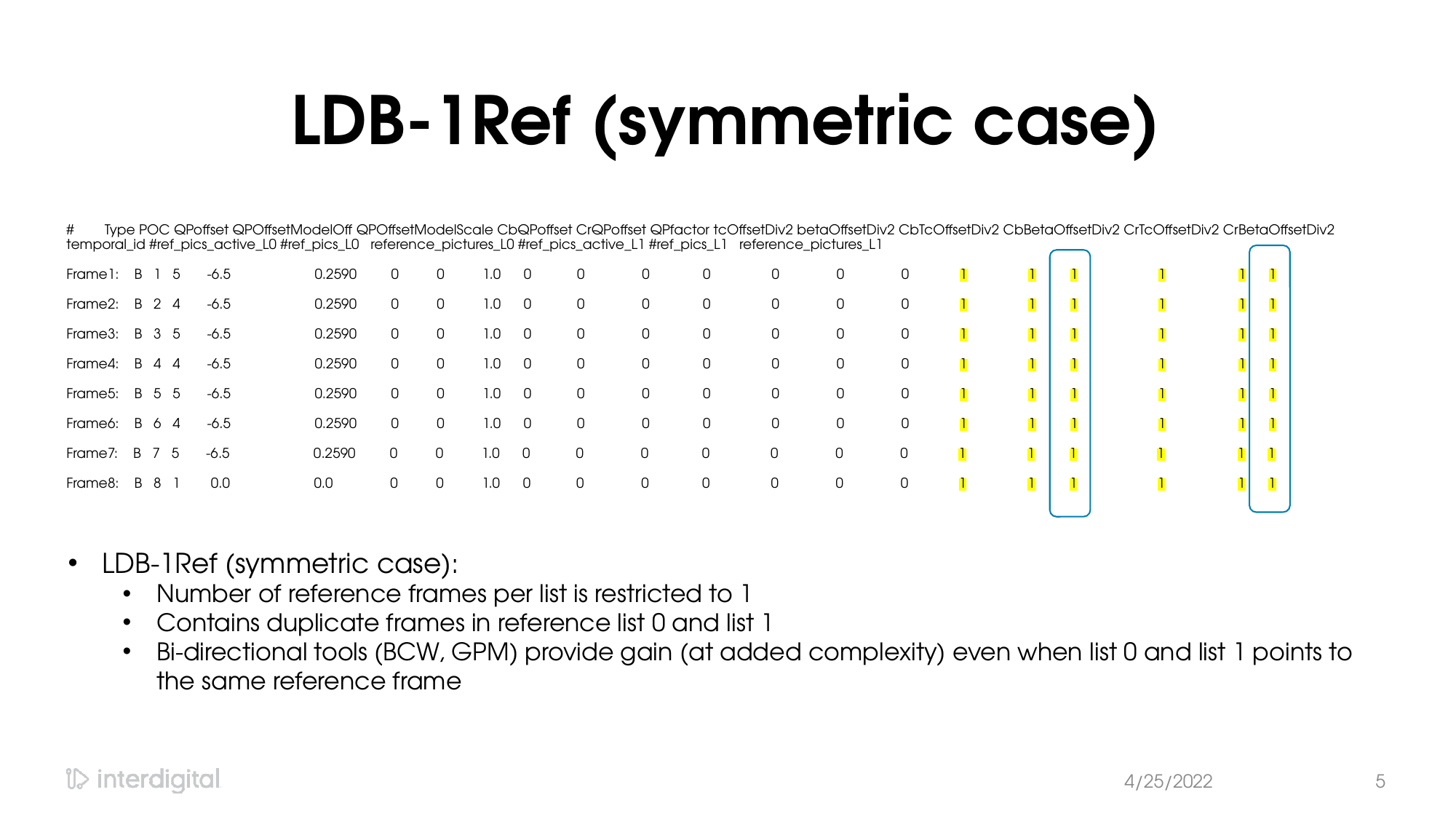

# LDB-1Ref (symmetric case)
#        Type POC QPoffset QPOffsetModelOff QPOffsetModelScale CbQPoffset CrQPoffset QPfactor tcOffsetDiv2 betaOffsetDiv2 CbTcOffsetDiv2 CbBetaOffsetDiv2 CrTcOffsetDiv2 CrBetaOffsetDiv2 temporal_id #ref_pics_active_L0 #ref_pics_L0   reference_pictures_L0 #ref_pics_active_L1 #ref_pics_L1   reference_pictures_L1
Frame1:    B   1   5       -6.5                      0.2590         0          0          1.0      0            0               0              0                0               0               0             1                1         1                     1                   1      1
Frame2:    B   2   4       -6.5                      0.2590         0          0          1.0      0            0               0              0                0               0               0             1                1         1                     1                   1      1
Frame3:    B   3   5       -6.5                      0.2590         0          0          1.0      0            0               0              0                0               0               0             1                1         1                     1                   1      1
Frame4:    B   4   4       -6.5                      0.2590         0          0          1.0      0            0               0              0                0               0               0             1                1         1                     1                   1      1
Frame5:    B   5   5       -6.5                      0.2590         0          0          1.0      0            0               0              0                0               0               0             1                1         1                     1                   1      1
Frame6:    B   6   4       -6.5                      0.2590         0          0          1.0      0            0               0              0                0               0               0             1                1         1                     1                   1      1
Frame7:    B   7   5       -6.5                      0.2590         0          0          1.0      0            0               0              0                0               0               0             1                1         1                     1                   1      1
Frame8:    B   8   1        0.0                      0.0               0          0          1.0      0            0               0              0                0               0               0             1                1         1                     1                   1      1

LDB-1Ref (symmetric case):
Number of reference frames per list is restricted to 1
Contains duplicate frames in reference list 0 and list 1
Bi-directional tools (BCW, GPM) provide gain (at added complexity) even when list 0 and list 1 points to the same reference frame

4/25/2022
5